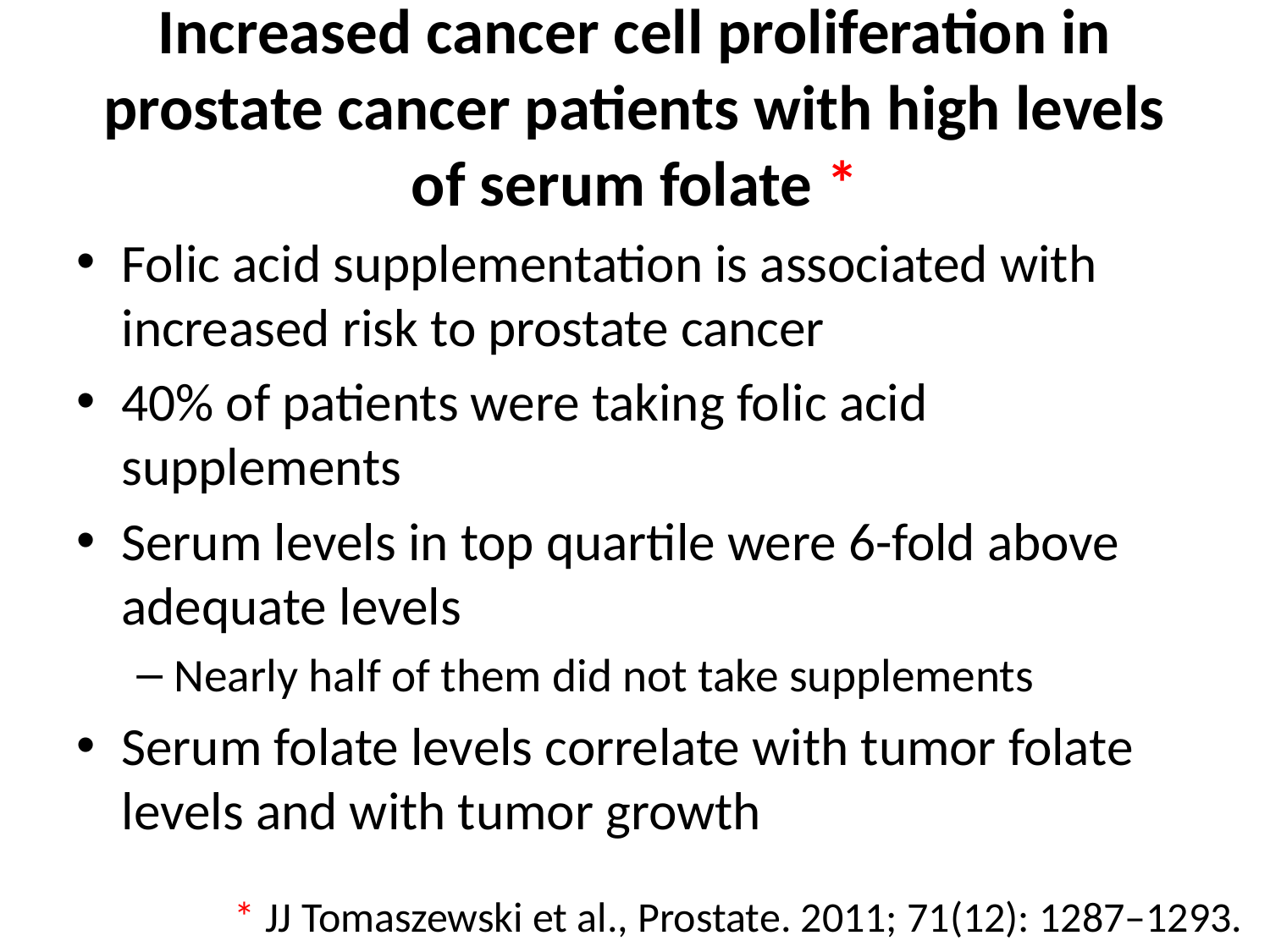

# Increased cancer cell proliferation in prostate cancer patients with high levels of serum folate *
Folic acid supplementation is associated with increased risk to prostate cancer
40% of patients were taking folic acid supplements
Serum levels in top quartile were 6-fold above adequate levels
Nearly half of them did not take supplements
Serum folate levels correlate with tumor folate levels and with tumor growth

* JJ Tomaszewski et al., Prostate. 2011; 71(12): 1287–1293.